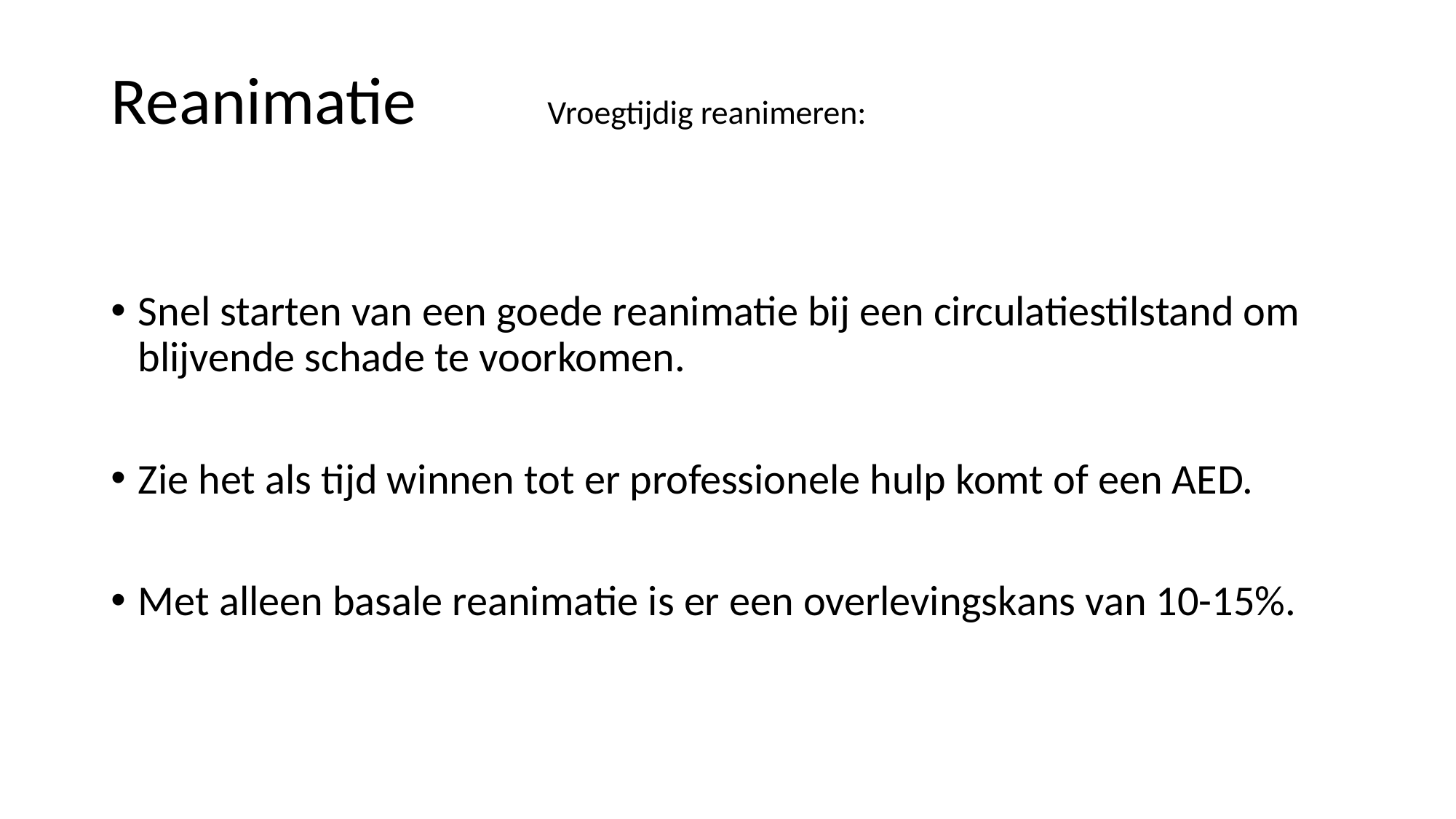

# Reanimatie 		Vroegtijdig reanimeren:

Snel starten van een goede reanimatie bij een circulatiestilstand om blijvende schade te voorkomen.

Zie het als tijd winnen tot er professionele hulp komt of een AED.

Met alleen basale reanimatie is er een overlevingskans van 10-15%.